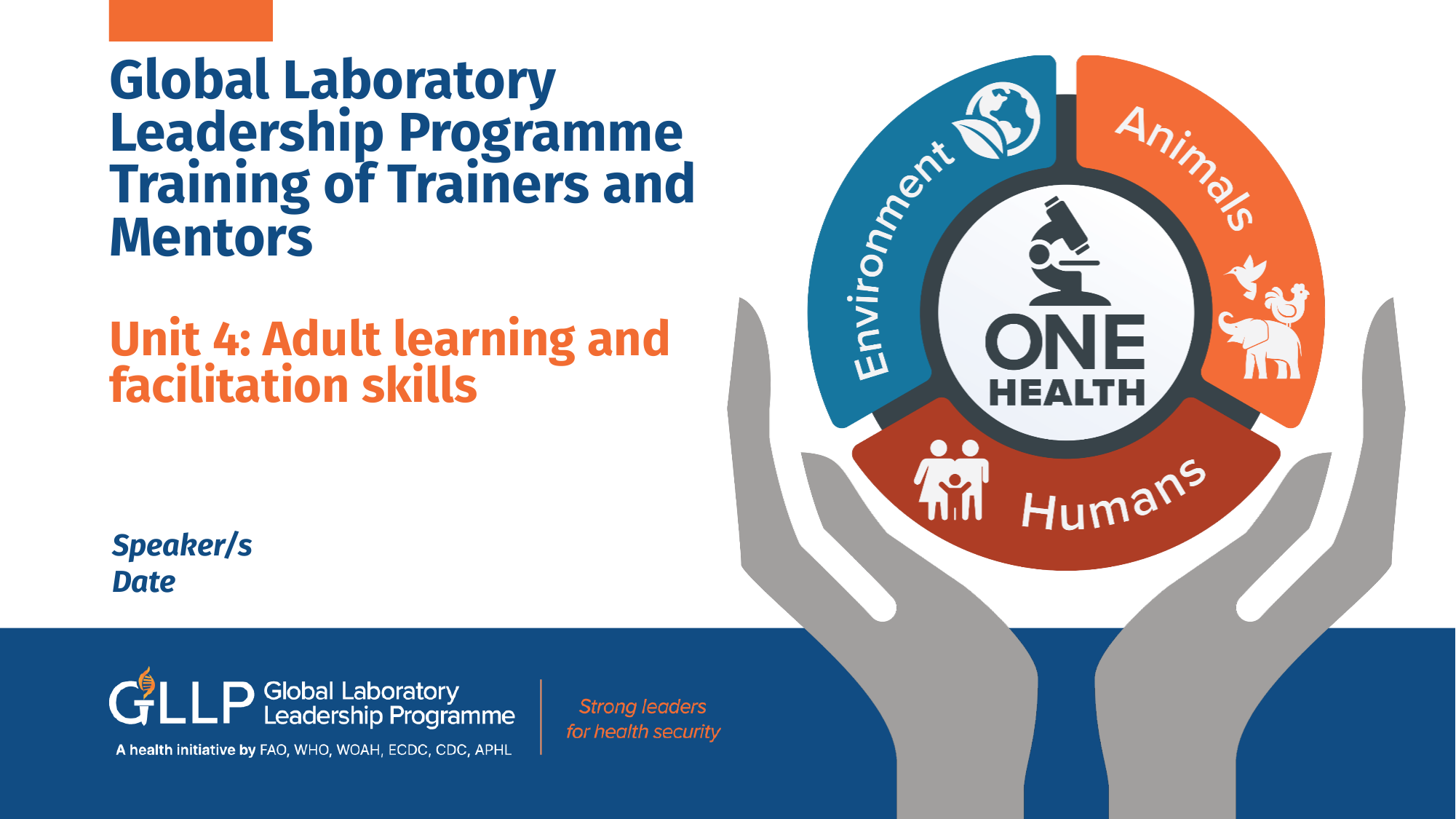

# Global Laboratory  Leadership Programme  Training of Trainers and Mentors Unit 4: Adult learning and facilitation skills
Speaker/s
Date